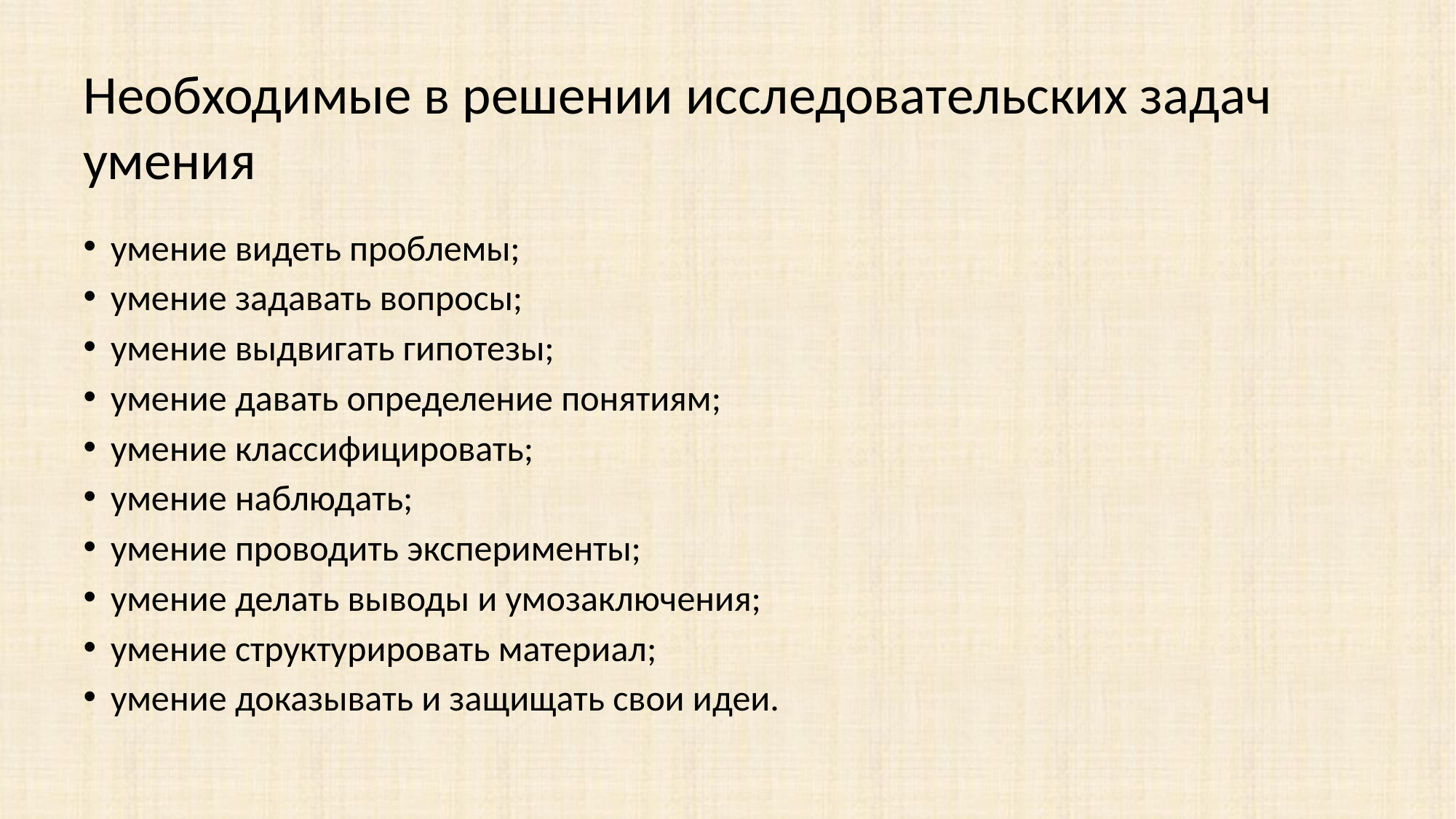

Необходимые в решении исследовательских задач умения
умение видеть проблемы;
умение задавать вопросы;
умение выдвигать гипотезы;
умение давать определение понятиям;
умение классифицировать;
умение наблюдать;
умение проводить эксперименты;
умение делать выводы и умозаключения;
умение структурировать материал;
умение доказывать и защищать свои идеи.